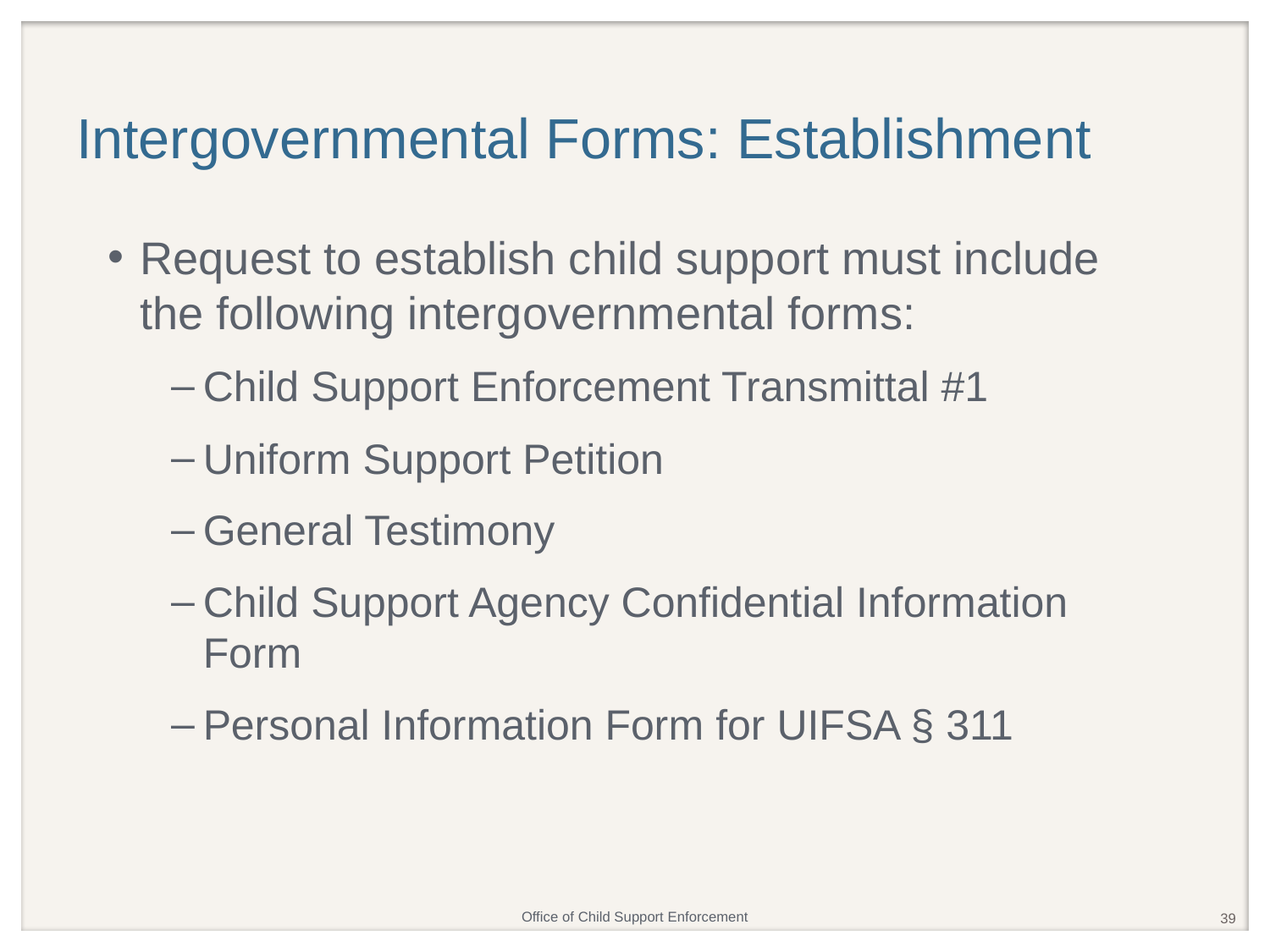

# Intergovernmental Forms: Establishment
Request to establish child support must include the following intergovernmental forms:
Child Support Enforcement Transmittal #1
Uniform Support Petition
General Testimony
Child Support Agency Confidential Information Form
Personal Information Form for UIFSA § 311

39